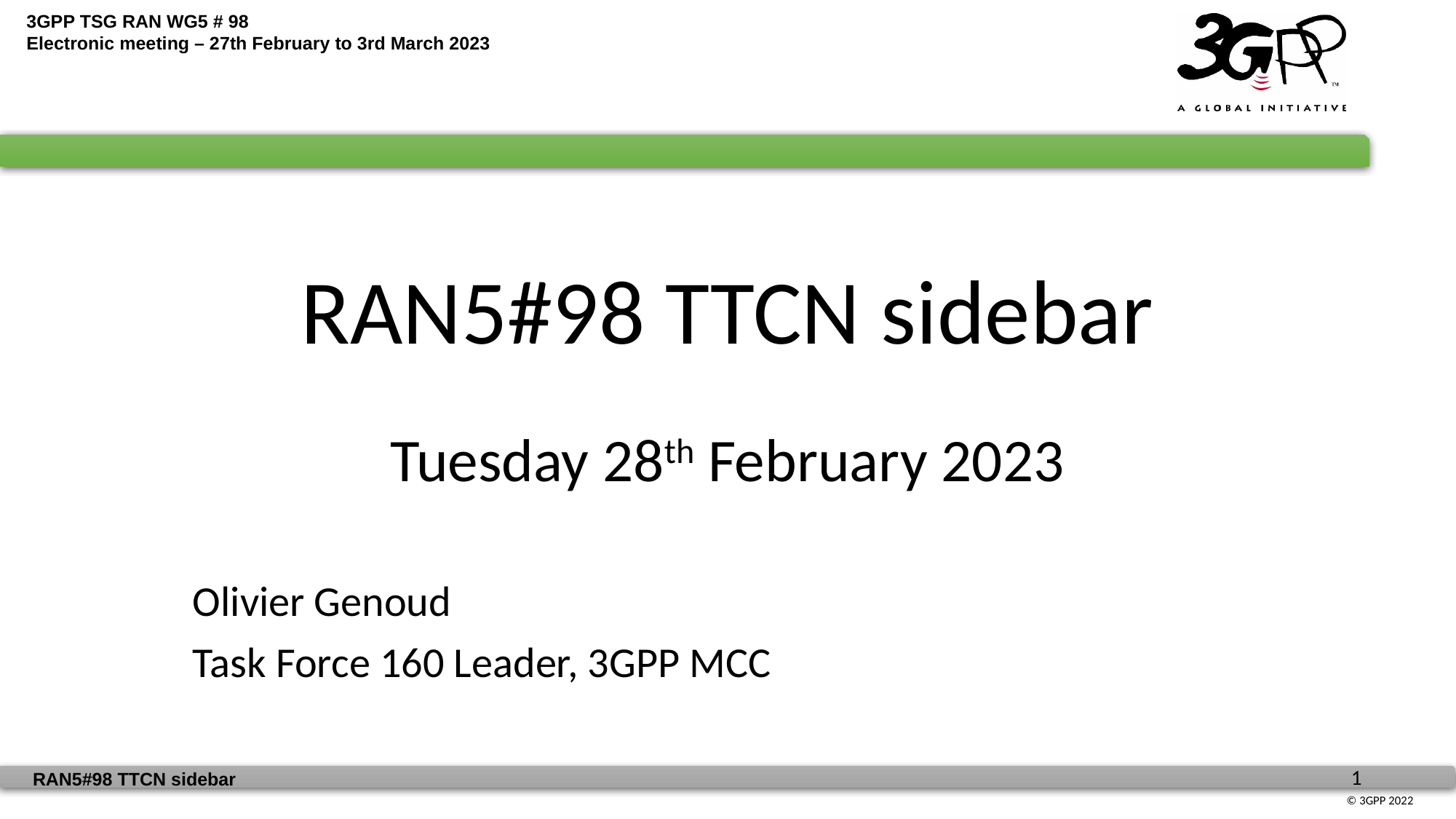

# RAN5#98 TTCN sidebar Tuesday 28th February 2023
Olivier Genoud
Task Force 160 Leader, 3GPP MCC